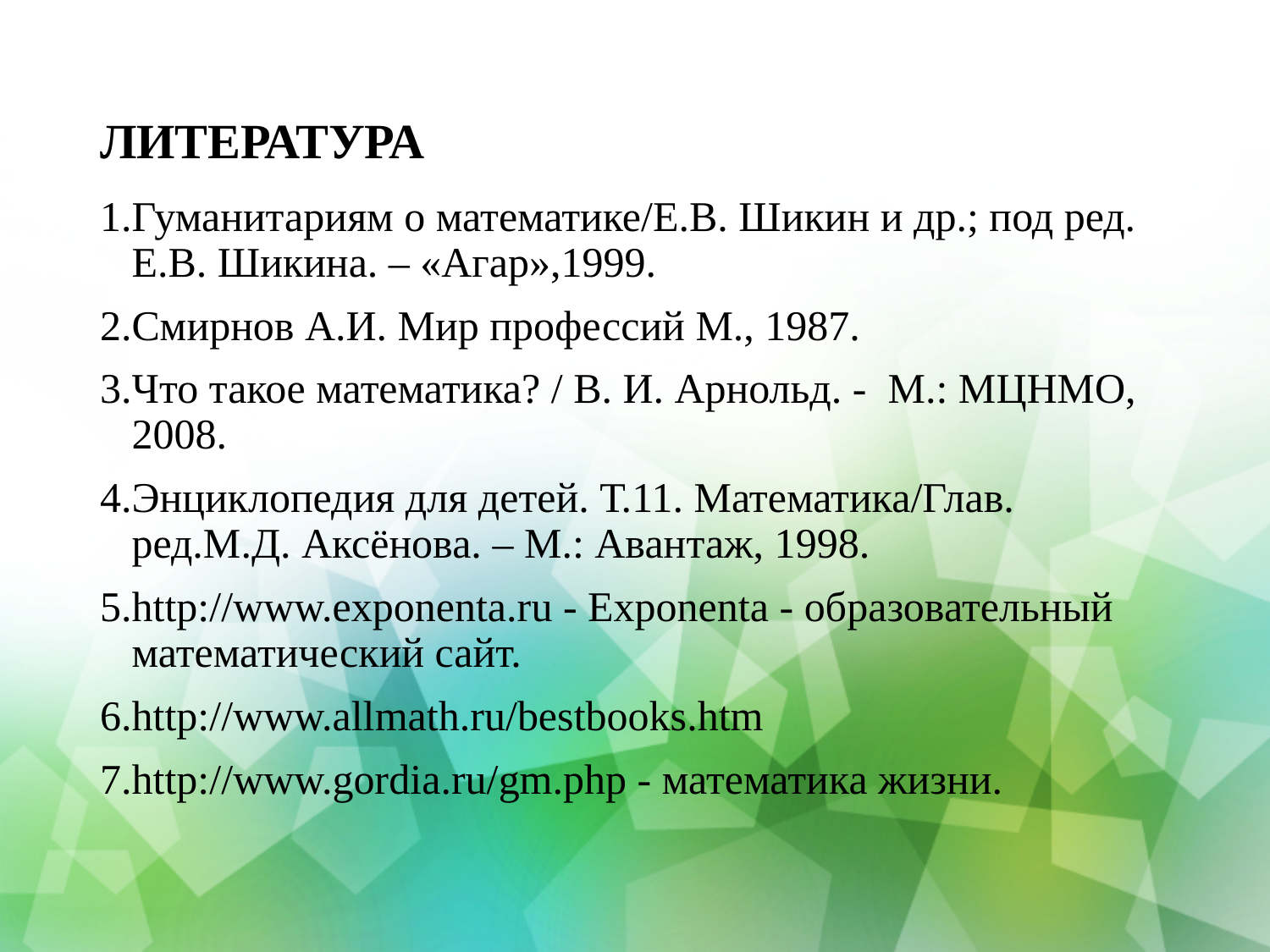

# ЛИТЕРАТУРА
1.Гуманитариям о математике/Е.В. Шикин и др.; под ред. Е.В. Шикина. – «Агар»,1999.
2.Смирнов А.И. Мир профессий М., 1987.
3.Что такое математика? / В. И. Арнольд. -  М.: МЦНМО, 2008.
4.Энциклопедия для детей. Т.11. Математика/Глав. ред.М.Д. Аксёнова. – М.: Авантаж, 1998.
5.http://www.exponenta.ru - Exponenta - образовательный математический сайт.
6.http://www.allmath.ru/bestbooks.htm
7.http://www.gordia.ru/gm.php - математика жизни.